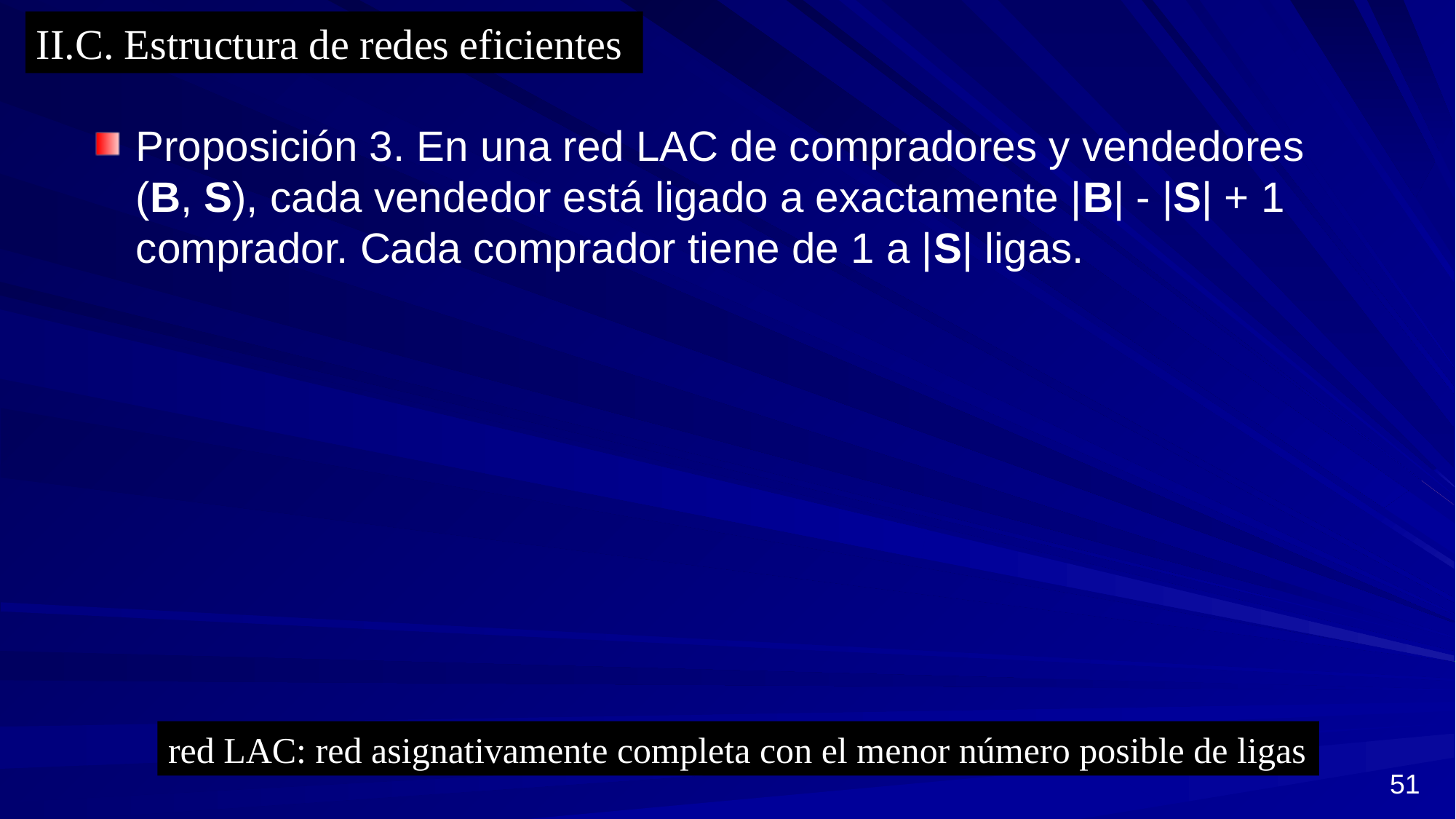

II.C. Estructura de redes eficientes
Proposición 3. En una red LAC de compradores y vendedores (B, S), cada vendedor está ligado a exactamente |B| - |S| + 1 comprador. Cada comprador tiene de 1 a |S| ligas.
red LAC: red asignativamente completa con el menor número posible de ligas
51